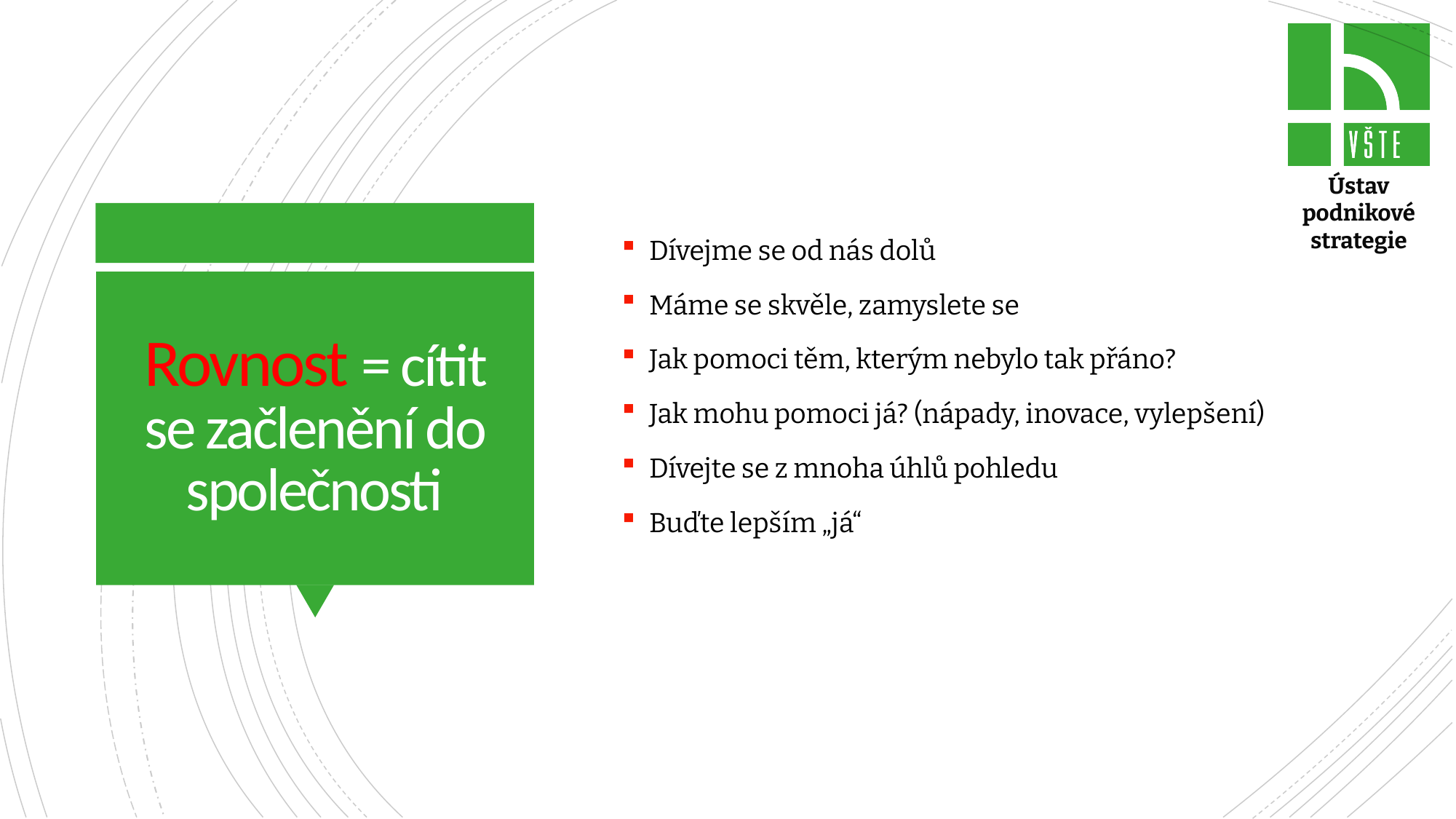

Dívejme se od nás dolů
Máme se skvěle, zamyslete se
Jak pomoci těm, kterým nebylo tak přáno?
Jak mohu pomoci já? (nápady, inovace, vylepšení)
Dívejte se z mnoha úhlů pohledu
Buďte lepším „já“

# Rovnost = cítit se začlenění do společnosti